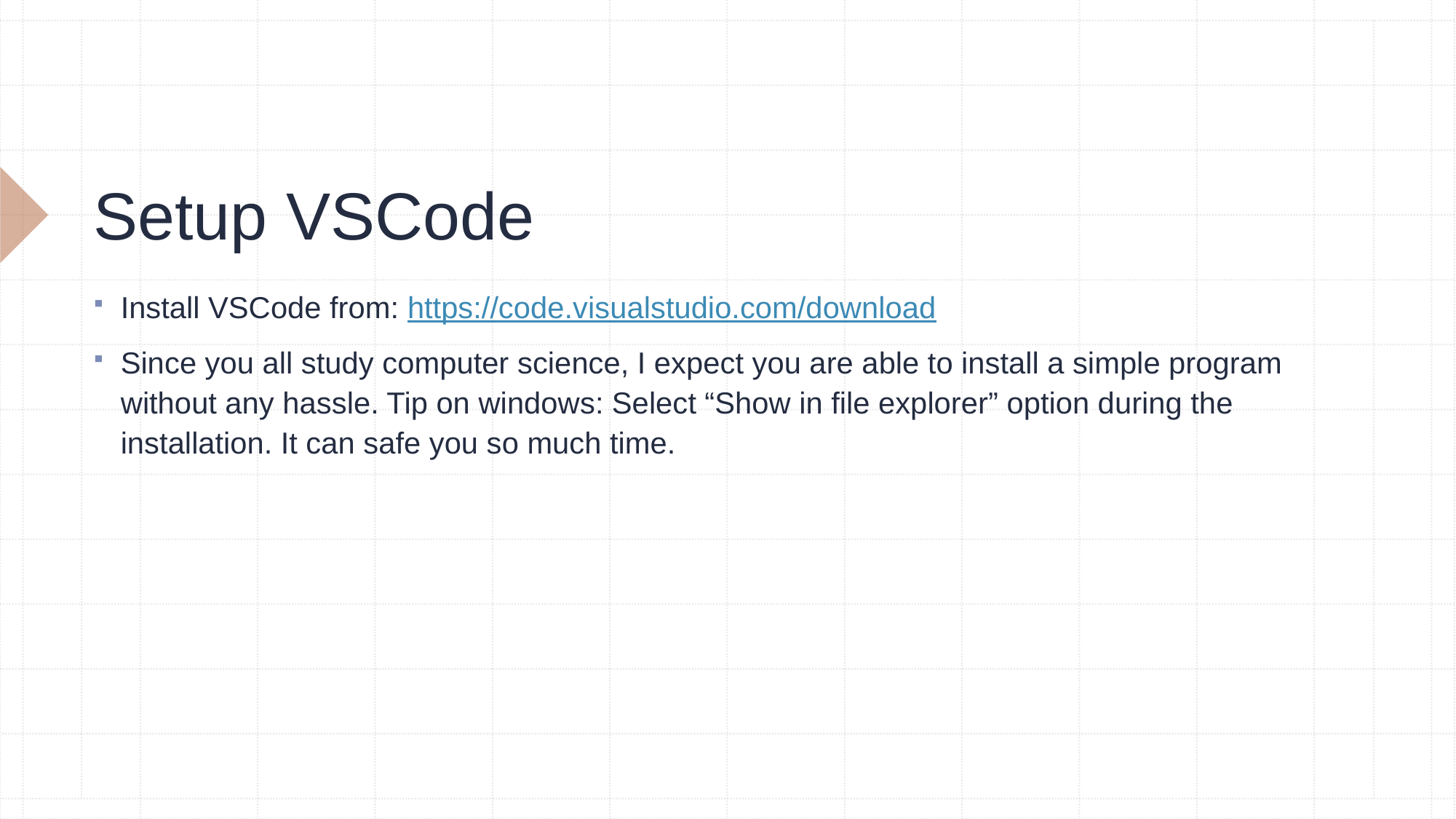

# Setup VSCode
Install VSCode from: https://code.visualstudio.com/download
Since you all study computer science, I expect you are able to install a simple program without any hassle. Tip on windows: Select “Show in file explorer” option during the installation. It can safe you so much time.